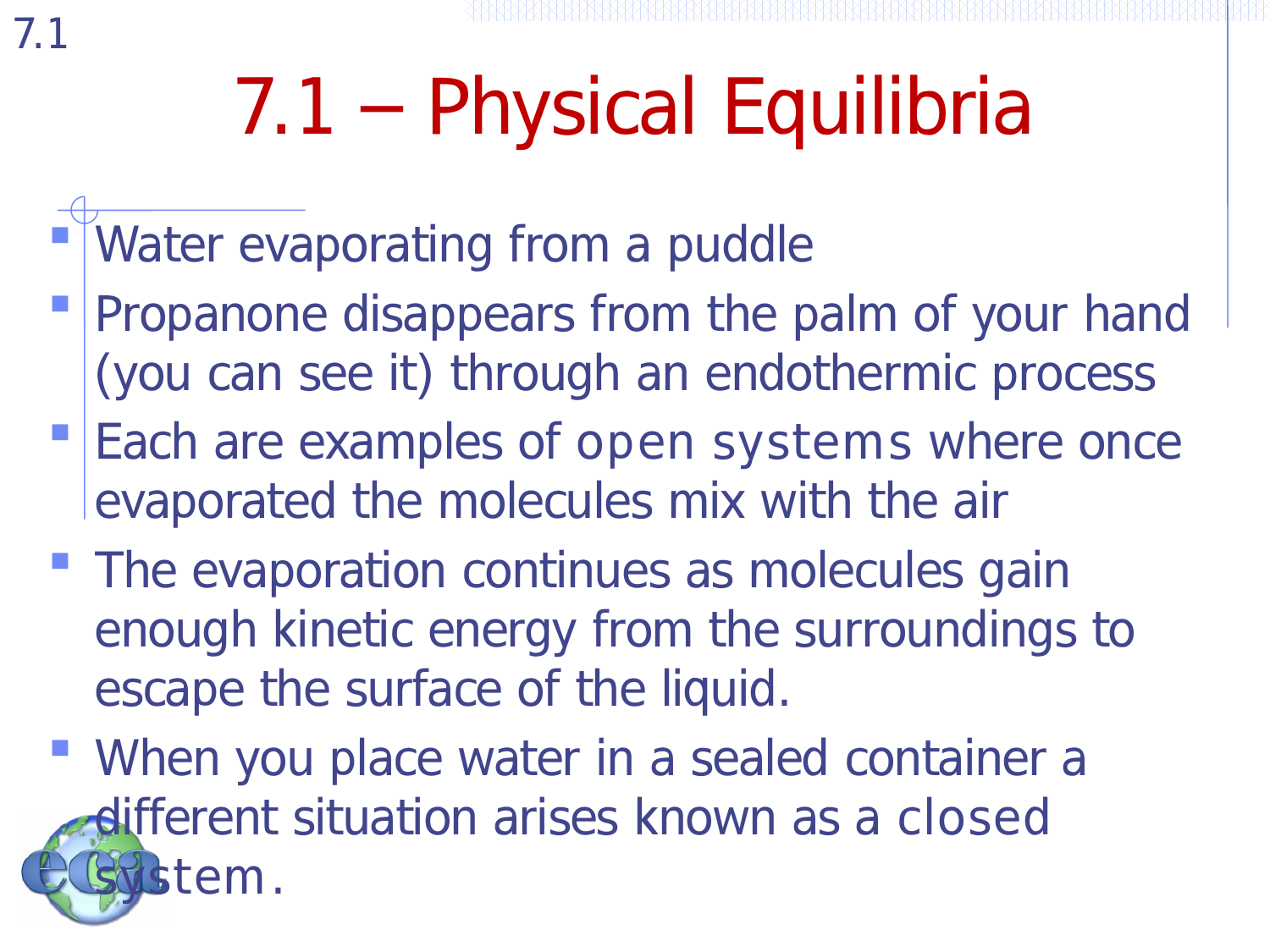

# 7.1 – Physical Equilibria
Water evaporating from a puddle
Propanone disappears from the palm of your hand (you can see it) through an endothermic process
Each are examples of open systems where once evaporated the molecules mix with the air
The evaporation continues as molecules gain enough kinetic energy from the surroundings to escape the surface of the liquid.
When you place water in a sealed container a 	different situation arises known as a closed 	system.